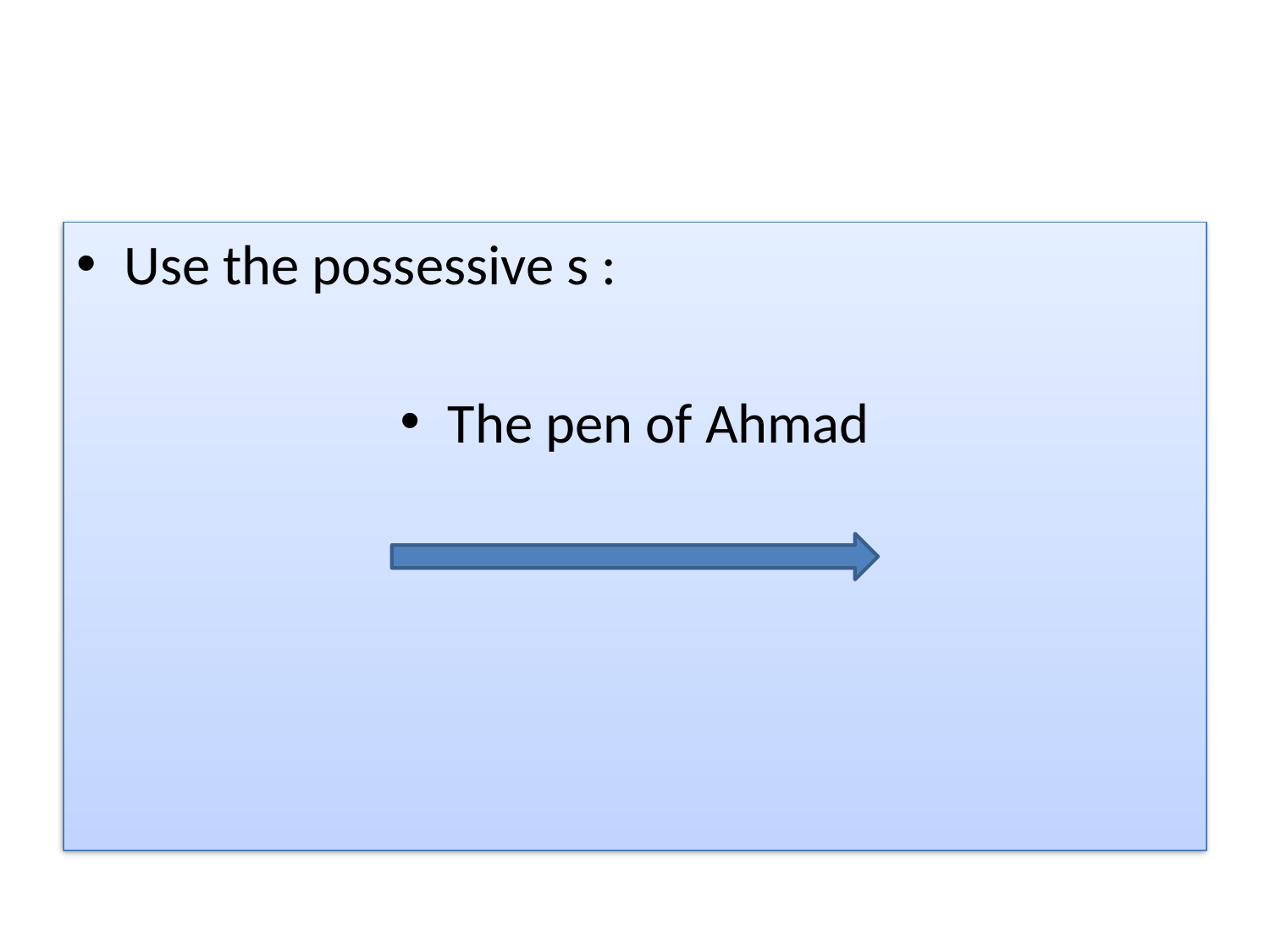

Use the possessive s :

The pen of Ahmad